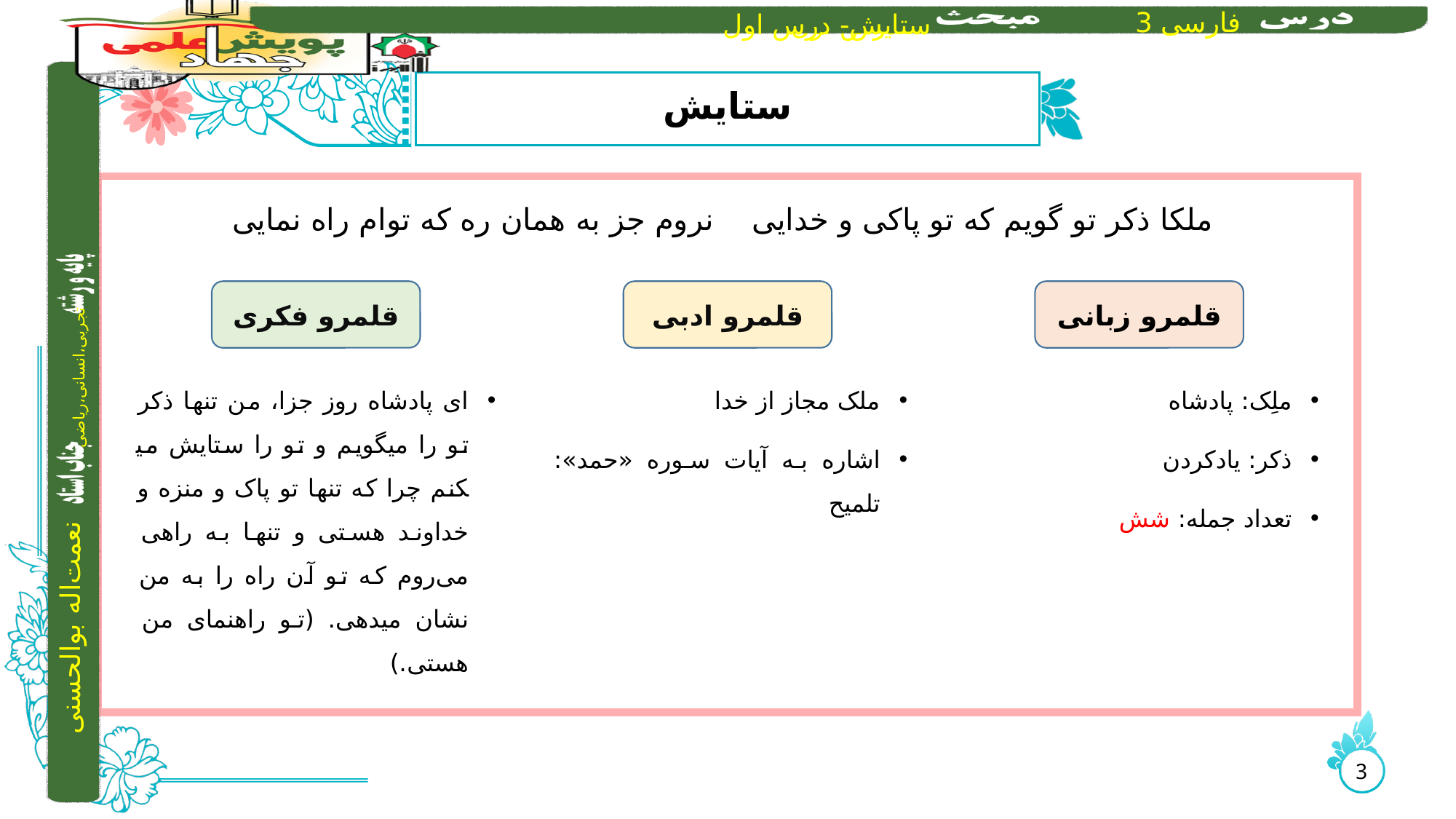

# ستایش
 ملکا ذکر تو گویم که تو پاکی و خدایی    نروم جز به همان ره که توام راه نمایی
ای پادشاه روز جزا، من تنها ذکر تو را می­گویم و تو را ستایش می­کنم چرا که تنها تو پاک و منزه و خداوند هستی و تنها به راهی می‌روم که تو آن راه را به من نشان می­­دهی. (تو راهنمای من هستی.)

ملک مجاز از خدا
اشاره به آیات سوره «حمد»: تلمیح

ملِک: پادشاه
ذکر: یادکردن
تعداد جمله: شش